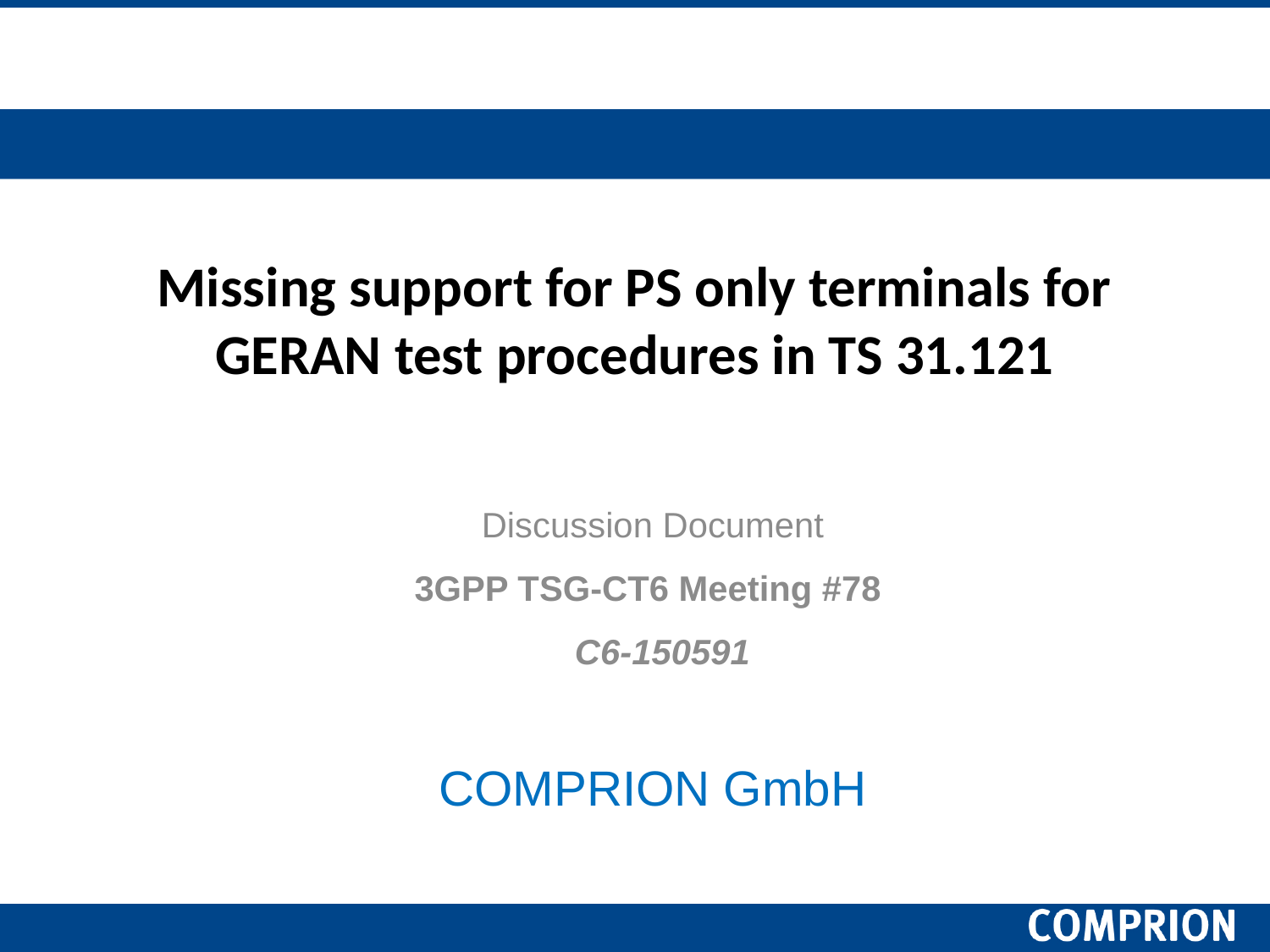

# Missing support for PS only terminals for GERAN test procedures in TS 31.121
Discussion Document
3GPP TSG-CT6 Meeting #78
  C6-150591

COMPRION GmbH